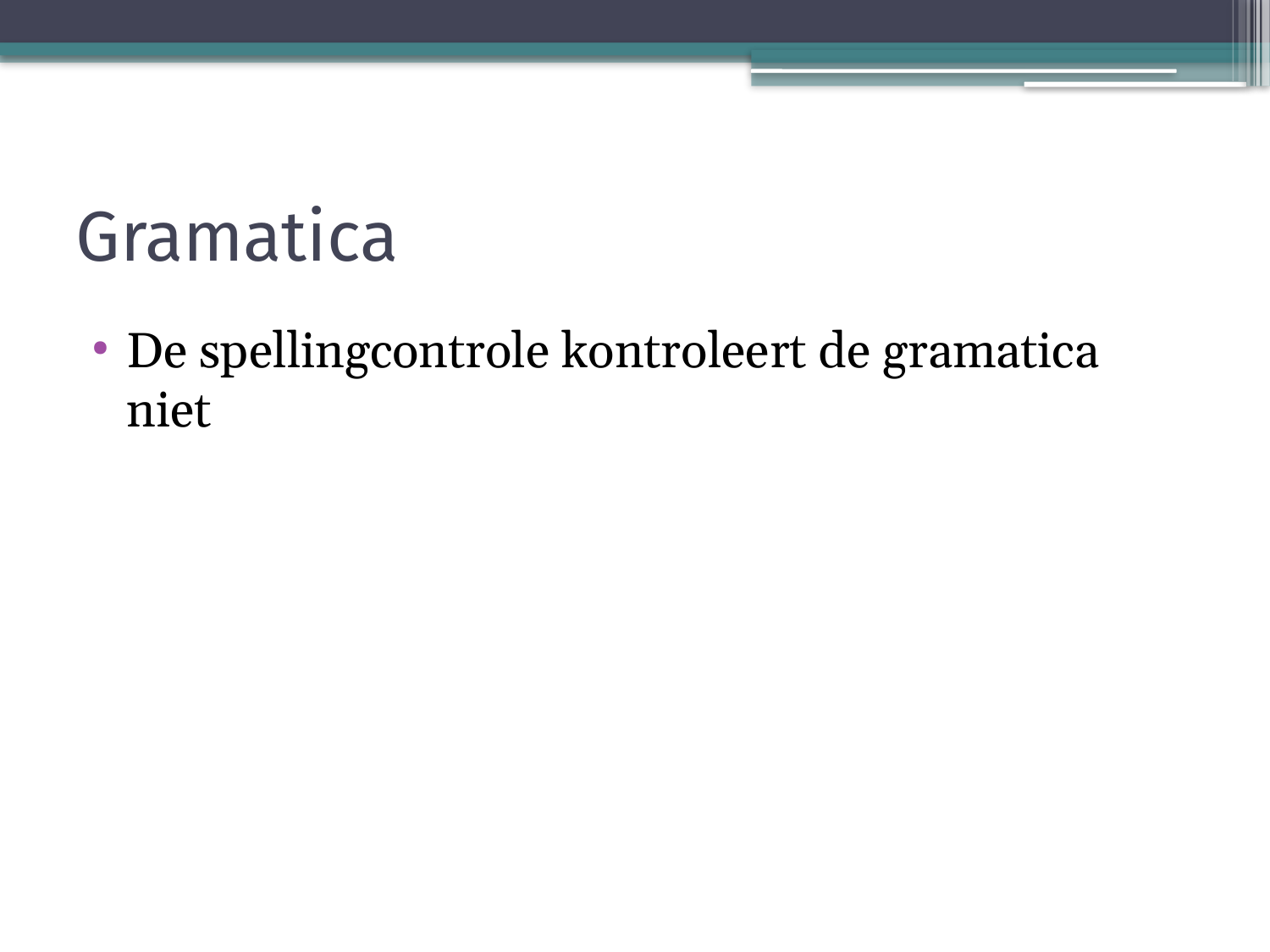

# Gramatica
De spellingcontrole kontroleert de gramatica niet